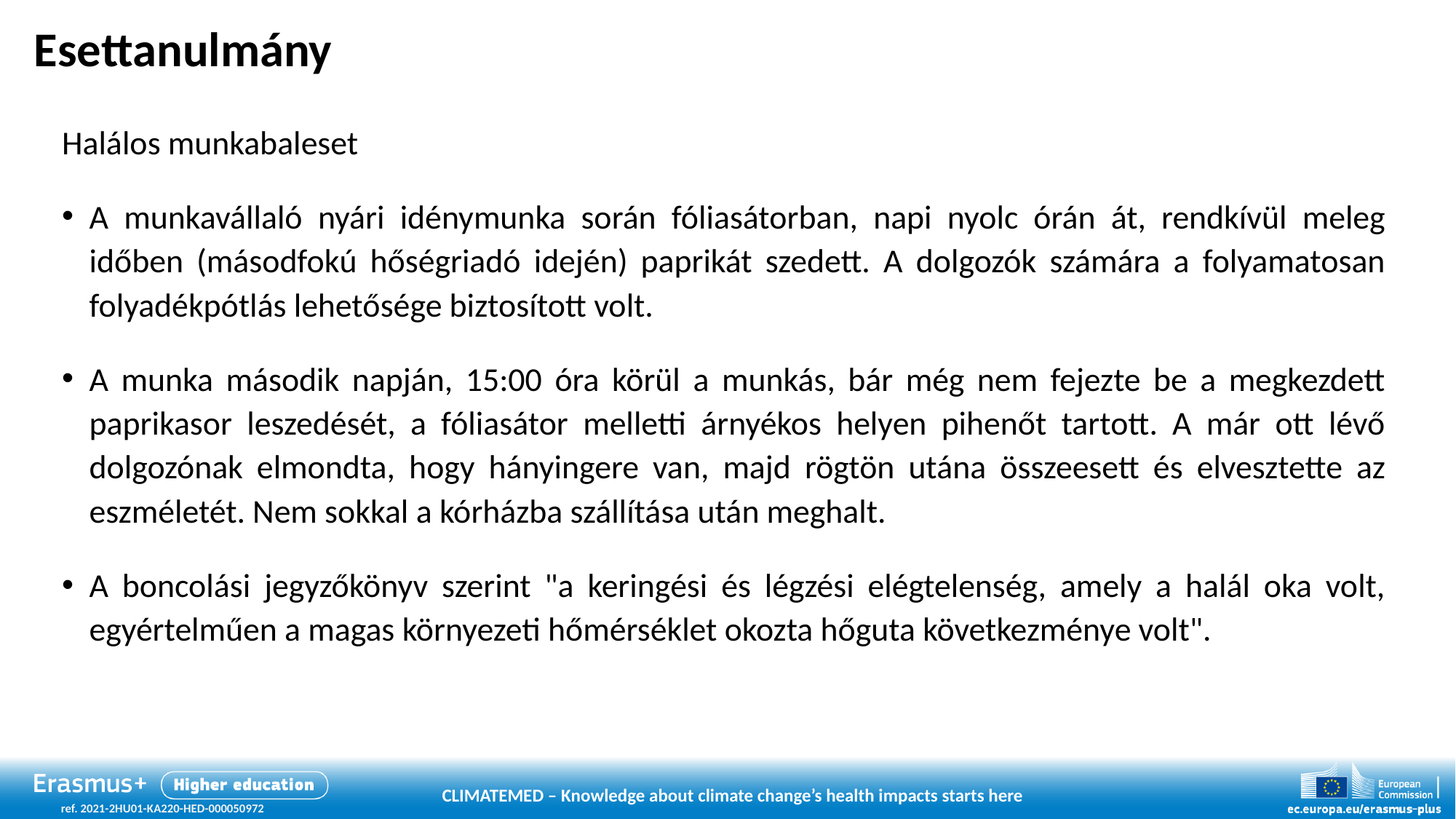

# Esettanulmány
Halálos munkabaleset
A munkavállaló nyári idénymunka során fóliasátorban, napi nyolc órán át, rendkívül meleg időben (másodfokú hőségriadó idején) paprikát szedett. A dolgozók számára a folyamatosan folyadékpótlás lehetősége biztosított volt.
A munka második napján, 15:00 óra körül a munkás, bár még nem fejezte be a megkezdett paprikasor leszedését, a fóliasátor melletti árnyékos helyen pihenőt tartott. A már ott lévő dolgozónak elmondta, hogy hányingere van, majd rögtön utána összeesett és elvesztette az eszméletét. Nem sokkal a kórházba szállítása után meghalt.
A boncolási jegyzőkönyv szerint "a keringési és légzési elégtelenség, amely a halál oka volt, egyértelműen a magas környezeti hőmérséklet okozta hőguta következménye volt".